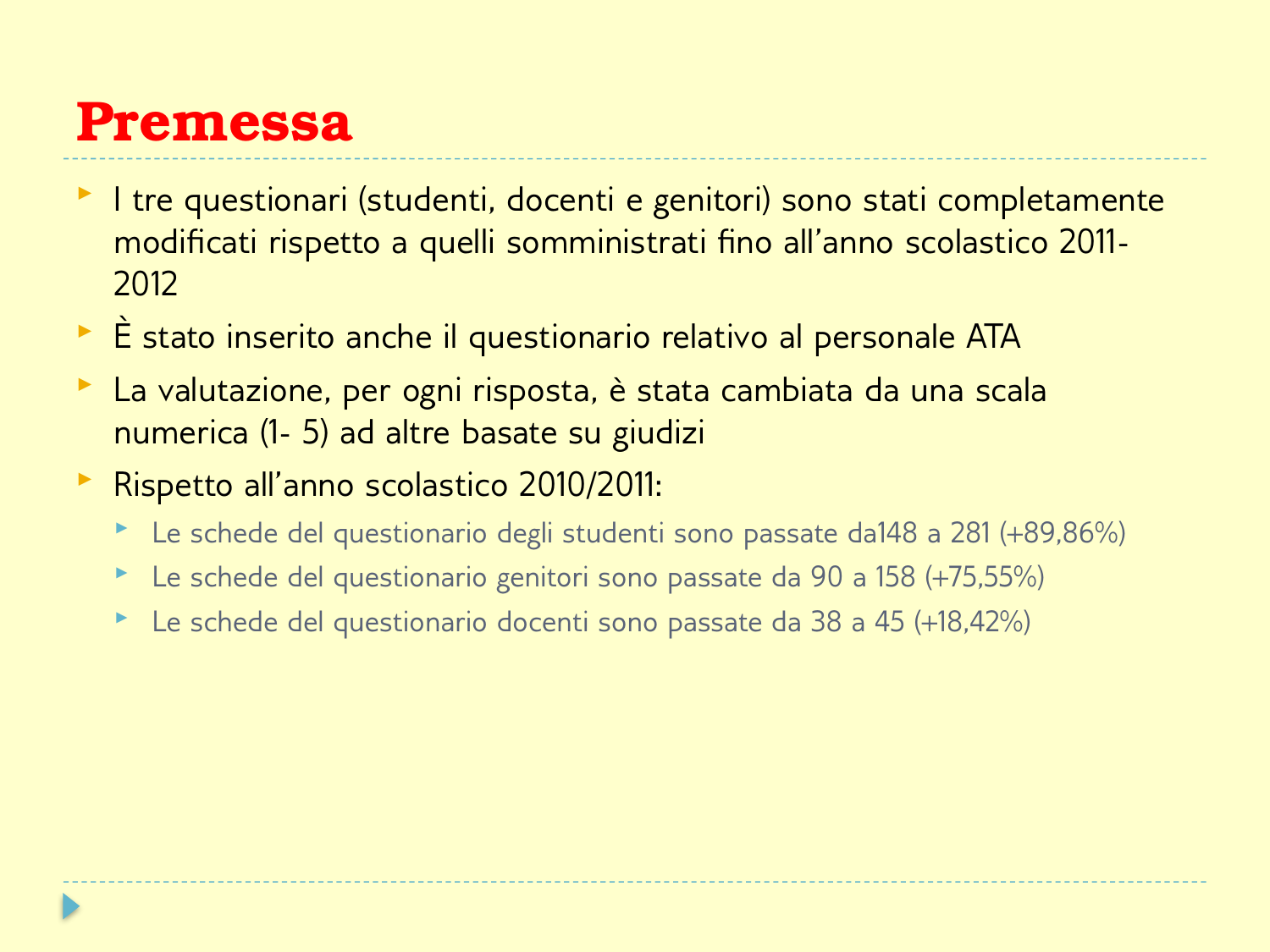

# Premessa
I tre questionari (studenti, docenti e genitori) sono stati completamente modificati rispetto a quelli somministrati fino all’anno scolastico 2011- 2012
È stato inserito anche il questionario relativo al personale ATA
La valutazione, per ogni risposta, è stata cambiata da una scala numerica (1- 5) ad altre basate su giudizi
Rispetto all’anno scolastico 2010/2011:
Le schede del questionario degli studenti sono passate da148 a 281 (+89,86%)
Le schede del questionario genitori sono passate da 90 a 158 (+75,55%)
Le schede del questionario docenti sono passate da 38 a 45 (+18,42%)